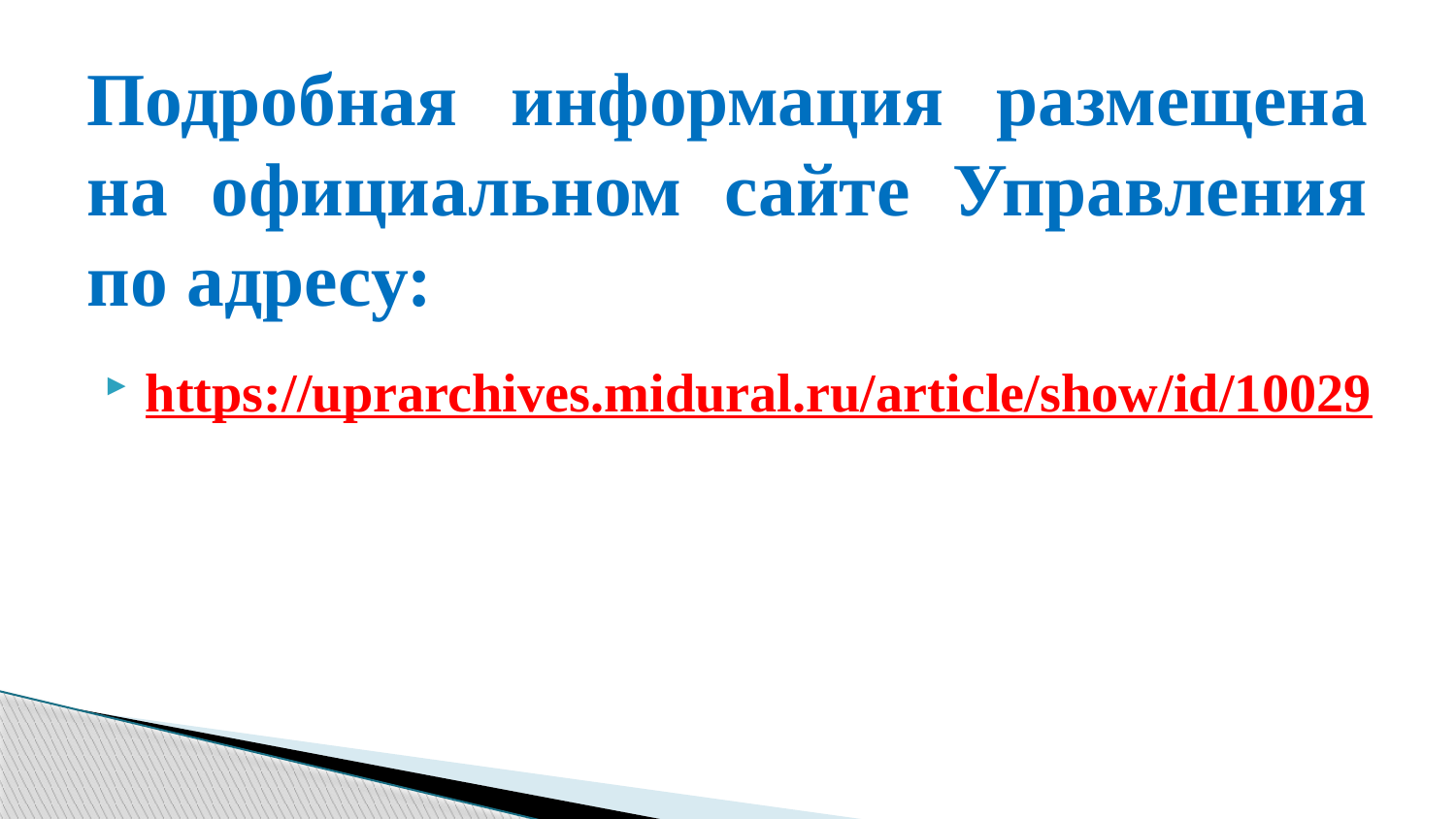

# Подробная информация размещена на официальном сайте Управления по адресу:

https://uprarchives.midural.ru/article/show/id/10029